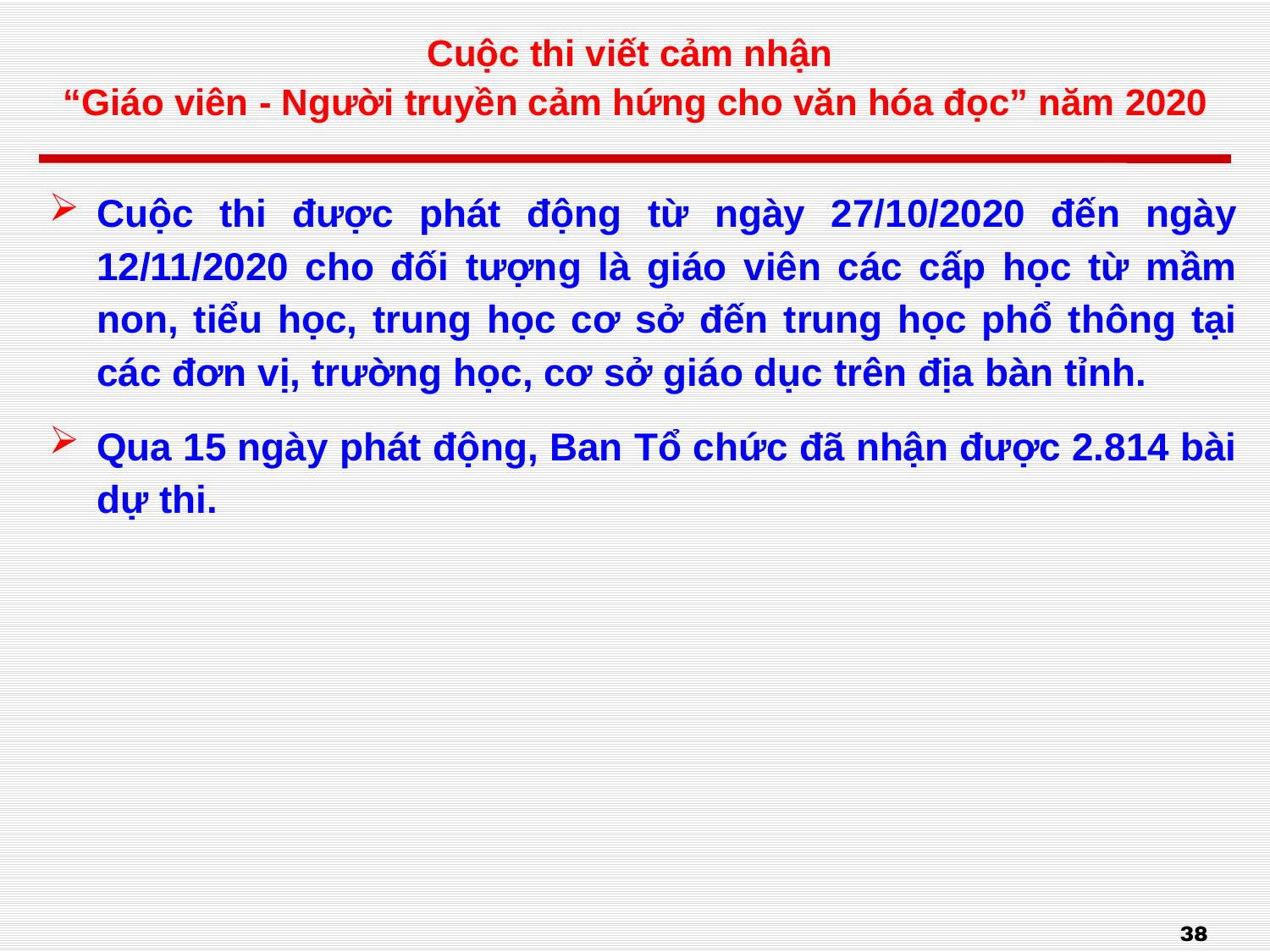

# Cuộc thi viết cảm nhận “Giáo viên - Người truyền cảm hứng cho văn hóa đọc” năm 2020
Cuộc thi được phát động từ ngày 27/10/2020 đến ngày 12/11/2020 cho đối tượng là giáo viên các cấp học từ mầm non, tiểu học, trung học cơ sở đến trung học phổ thông tại các đơn vị, trường học, cơ sở giáo dục trên địa bàn tỉnh.
Qua 15 ngày phát động, Ban Tổ chức đã nhận được 2.814 bài dự thi.